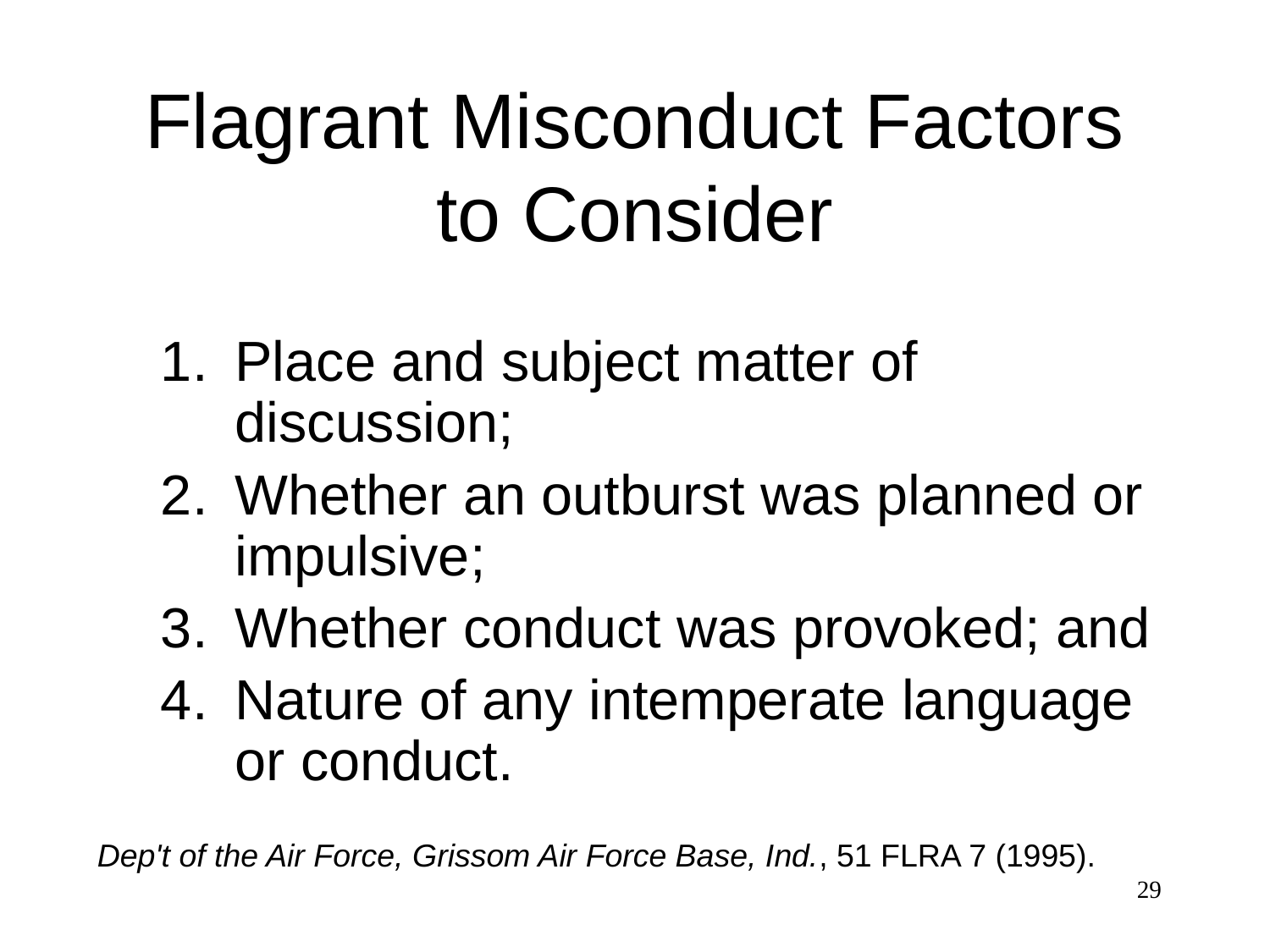

# Flagrant Misconduct Factors to Consider

Place and subject matter of discussion;
Whether an outburst was planned or impulsive;
Whether conduct was provoked; and
Nature of any intemperate language or conduct.

Dep't of the Air Force, Grissom Air Force Base, Ind., 51 FLRA 7 (1995).
29